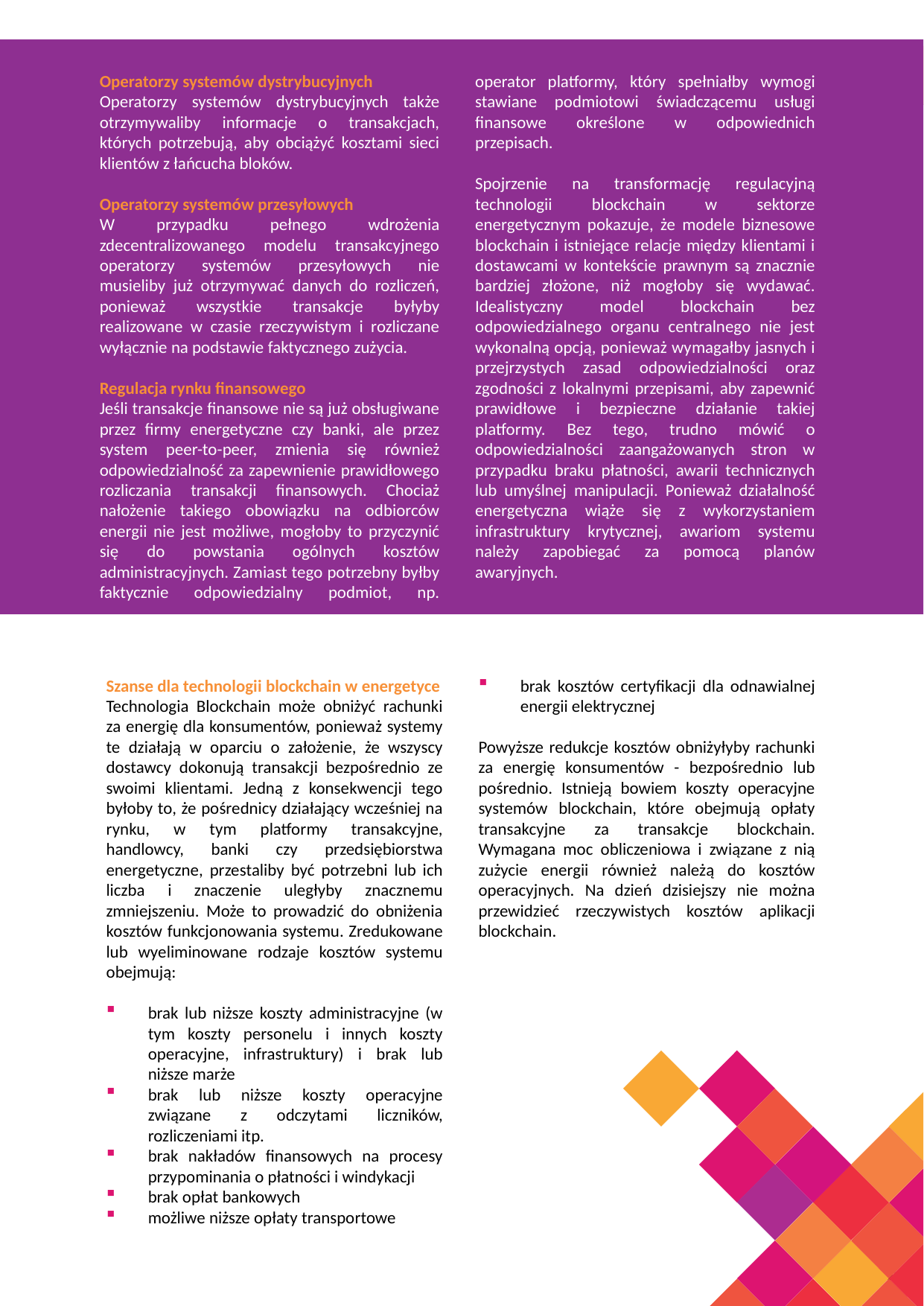

Operatorzy systemów dystrybucyjnych
Operatorzy systemów dystrybucyjnych także otrzymywaliby informacje o transakcjach, których potrzebują, aby obciążyć kosztami sieci klientów z łańcucha bloków.

Operatorzy systemów przesyłowych
W przypadku pełnego wdrożenia zdecentralizowanego modelu transakcyjnego operatorzy systemów przesyłowych nie musieliby już otrzymywać danych do rozliczeń, ponieważ wszystkie transakcje byłyby realizowane w czasie rzeczywistym i rozliczane wyłącznie na podstawie faktycznego zużycia.

Regulacja rynku finansowego
Jeśli transakcje finansowe nie są już obsługiwane przez firmy energetyczne czy banki, ale przez system peer-to-peer, zmienia się również odpowiedzialność za zapewnienie prawidłowego rozliczania transakcji finansowych. Chociaż nałożenie takiego obowiązku na odbiorców energii nie jest możliwe, mogłoby to przyczynić się do powstania ogólnych kosztów administracyjnych. Zamiast tego potrzebny byłby faktycznie odpowiedzialny podmiot, np. operator platformy, który spełniałby wymogi stawiane podmiotowi świadczącemu usługi finansowe określone w odpowiednich przepisach.

Spojrzenie na transformację regulacyjną technologii blockchain w sektorze energetycznym pokazuje, że modele biznesowe blockchain i istniejące relacje między klientami i dostawcami w kontekście prawnym są znacznie bardziej złożone, niż mogłoby się wydawać. Idealistyczny model blockchain bez odpowiedzialnego organu centralnego nie jest wykonalną opcją, ponieważ wymagałby jasnych i przejrzystych zasad odpowiedzialności oraz zgodności z lokalnymi przepisami, aby zapewnić prawidłowe i bezpieczne działanie takiej platformy. Bez tego, trudno mówić o odpowiedzialności zaangażowanych stron w przypadku braku płatności, awarii technicznych lub umyślnej manipulacji. Ponieważ działalność energetyczna wiąże się z wykorzystaniem infrastruktury krytycznej, awariom systemu należy zapobiegać za pomocą planów awaryjnych.
Szanse dla technologii blockchain w energetyce
Technologia Blockchain może obniżyć rachunki za energię dla konsumentów, ponieważ systemy te działają w oparciu o założenie, że wszyscy dostawcy dokonują transakcji bezpośrednio ze swoimi klientami. Jedną z konsekwencji tego byłoby to, że pośrednicy działający wcześniej na rynku, w tym platformy transakcyjne, handlowcy, banki czy przedsiębiorstwa energetyczne, przestaliby być potrzebni lub ich liczba i znaczenie uległyby znacznemu zmniejszeniu. Może to prowadzić do obniżenia kosztów funkcjonowania systemu. Zredukowane lub wyeliminowane rodzaje kosztów systemu obejmują:

brak lub niższe koszty administracyjne (w tym koszty personelu i innych koszty operacyjne, infrastruktury) i brak lub niższe marże
brak lub niższe koszty operacyjne związane z odczytami liczników, rozliczeniami itp.
brak nakładów finansowych na procesy przypominania o płatności i windykacji
brak opłat bankowych
możliwe niższe opłaty transportowe
brak kosztów certyfikacji dla odnawialnej energii elektrycznej

Powyższe redukcje kosztów obniżyłyby rachunki za energię konsumentów - bezpośrednio lub pośrednio. Istnieją bowiem koszty operacyjne systemów blockchain, które obejmują opłaty transakcyjne za transakcje blockchain. Wymagana moc obliczeniowa i związane z nią zużycie energii również należą do kosztów operacyjnych. Na dzień dzisiejszy nie można przewidzieć rzeczywistych kosztów aplikacji blockchain.

22